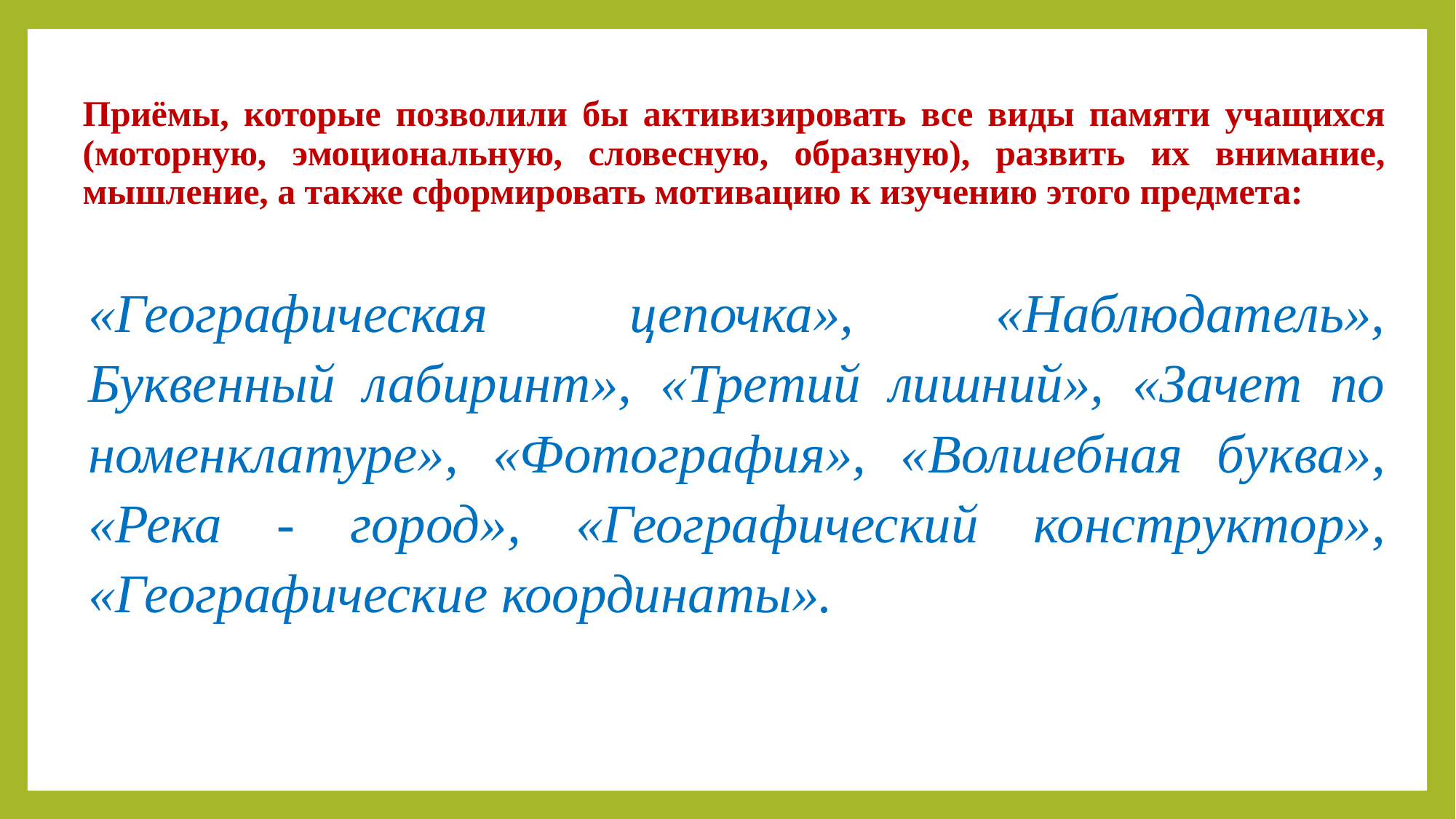

# Приёмы, которые позволили бы активизировать все виды памяти учащихся (моторную, эмоциональную, словесную, образную), развить их внимание, мышление, а также сформировать мотивацию к изучению этого предмета:
«Географическая цепочка», «Наблюдатель», Буквенный лабиринт», «Третий лишний», «Зачет по номенклатуре», «Фотография», «Волшебная буква», «Река - город», «Географический конструктор», «Географические координаты».